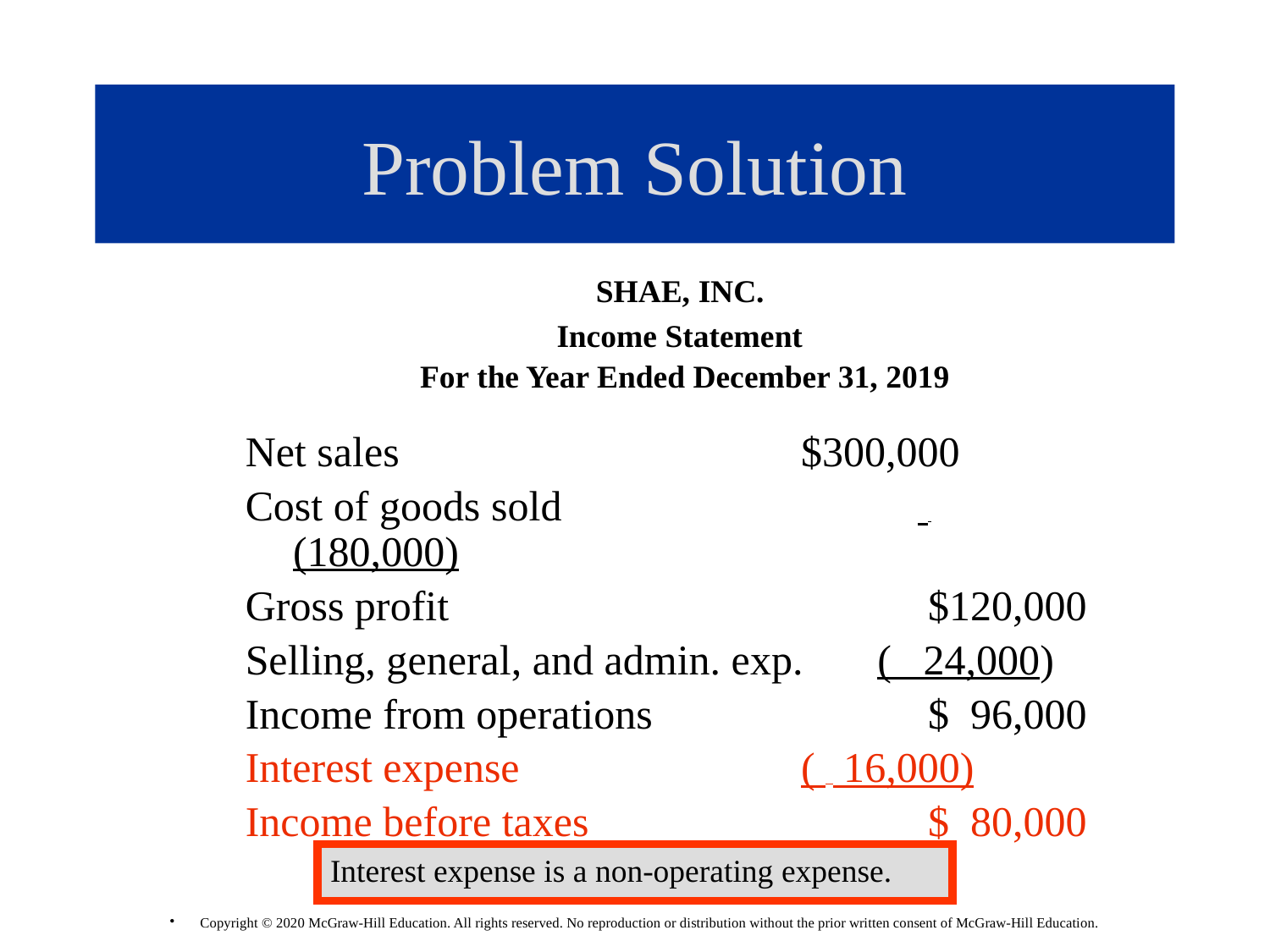

#
Problem Solution
			    SHAE, INC.
		                 Income Statement
		For the Year Ended December 31, 2019

Net sales		    		$300,000
Cost of goods sold	   	              (180,000)
Gross profit		  	            $120,000
Selling, general, and admin. exp.       (   24,000)
Income from operations  		$  96,000
Interest expense			(    16,000)
Income before taxes 			$  80,000
Interest expense is a non-operating expense.